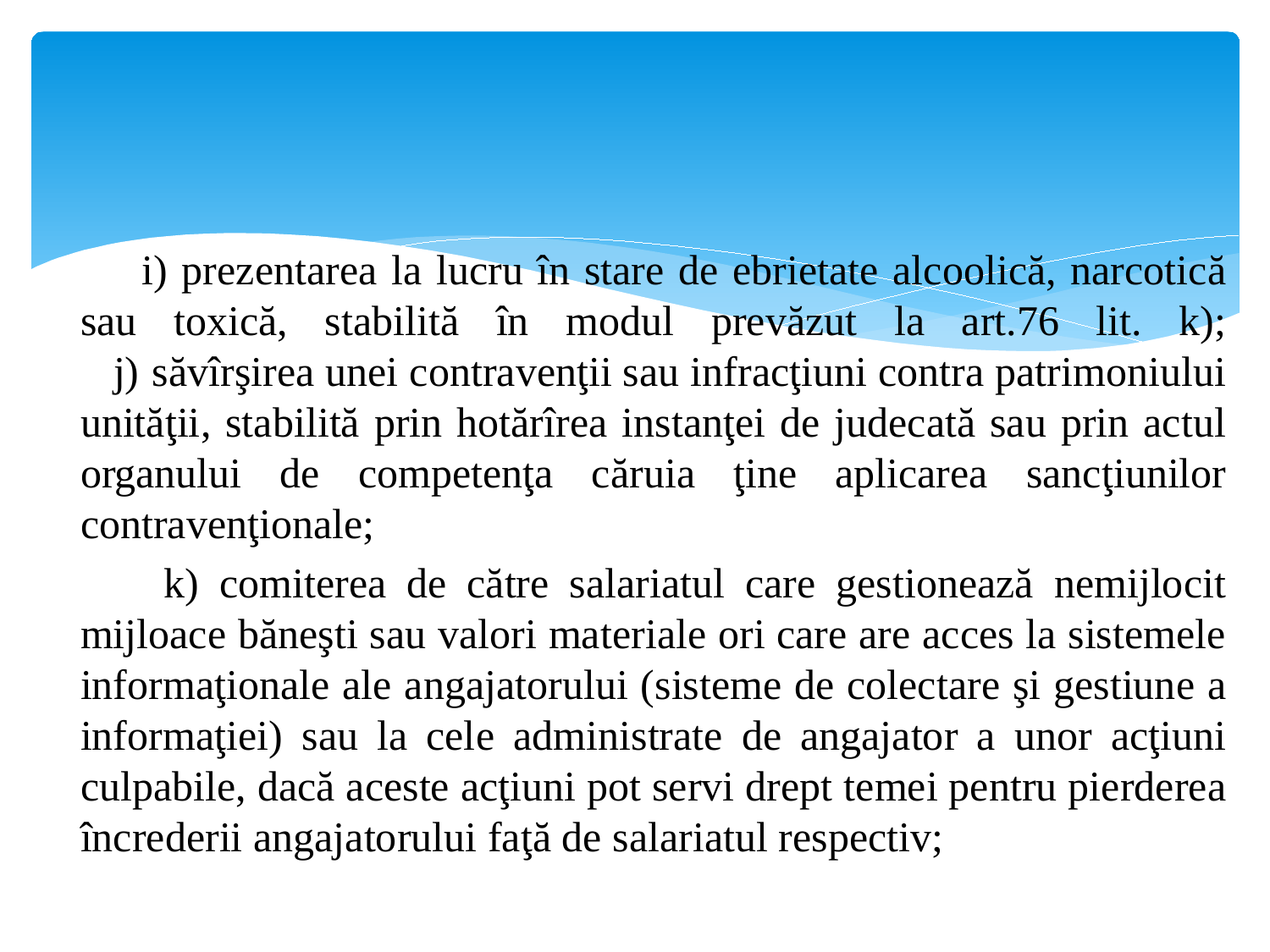

i) prezentarea la lucru în stare de ebrietate alcoolică, narcotică sau toxică, stabilită în modul prevăzut la art.76 lit. k);
   j) săvîrşirea unei contravenţii sau infracţiuni contra patrimoniului unităţii, stabilită prin hotărîrea instanţei de judecată sau prin actul organului de competenţa căruia ţine aplicarea sancţiunilor contravenţionale;
      k) comiterea de către salariatul care gestionează nemijlocit mijloace băneşti sau valori materiale ori care are acces la sistemele informaţionale ale angajatorului (sisteme de colectare şi gestiune a informaţiei) sau la cele administrate de angajator a unor acţiuni culpabile, dacă aceste acţiuni pot servi drept temei pentru pierderea încrederii angajatorului faţă de salariatul respectiv;